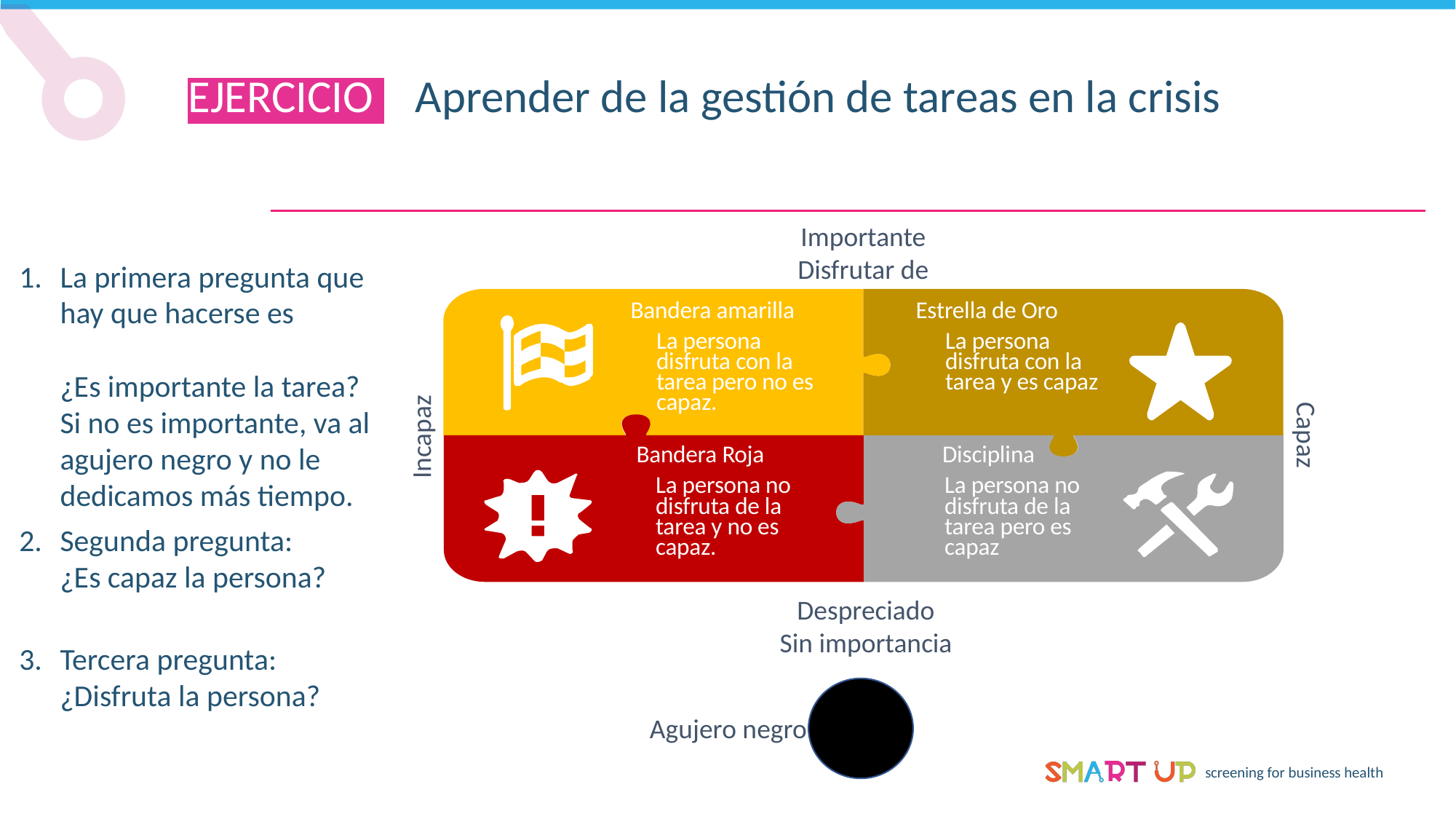

EJERCICIO    Aprender de la gestión de tareas en la crisis
Importante
Disfrutar de
La primera pregunta que hay que hacerse es
¿Es importante la tarea? Si no es importante, va al agujero negro y no le dedicamos más tiempo.
Segunda pregunta:
¿Es capaz la persona?
Tercera pregunta:
¿Disfruta la persona?

Bandera amarilla
Estrella de Oro

La persona disfruta con la tarea pero no es capaz.
La persona disfruta con la tarea y es capaz
Capaz

Incapaz

Bandera Roja
Disciplina

La persona no disfruta de la tarea y no es capaz.
La persona no disfruta de la tarea pero es capaz
Despreciado
Sin importancia

Agujero negro